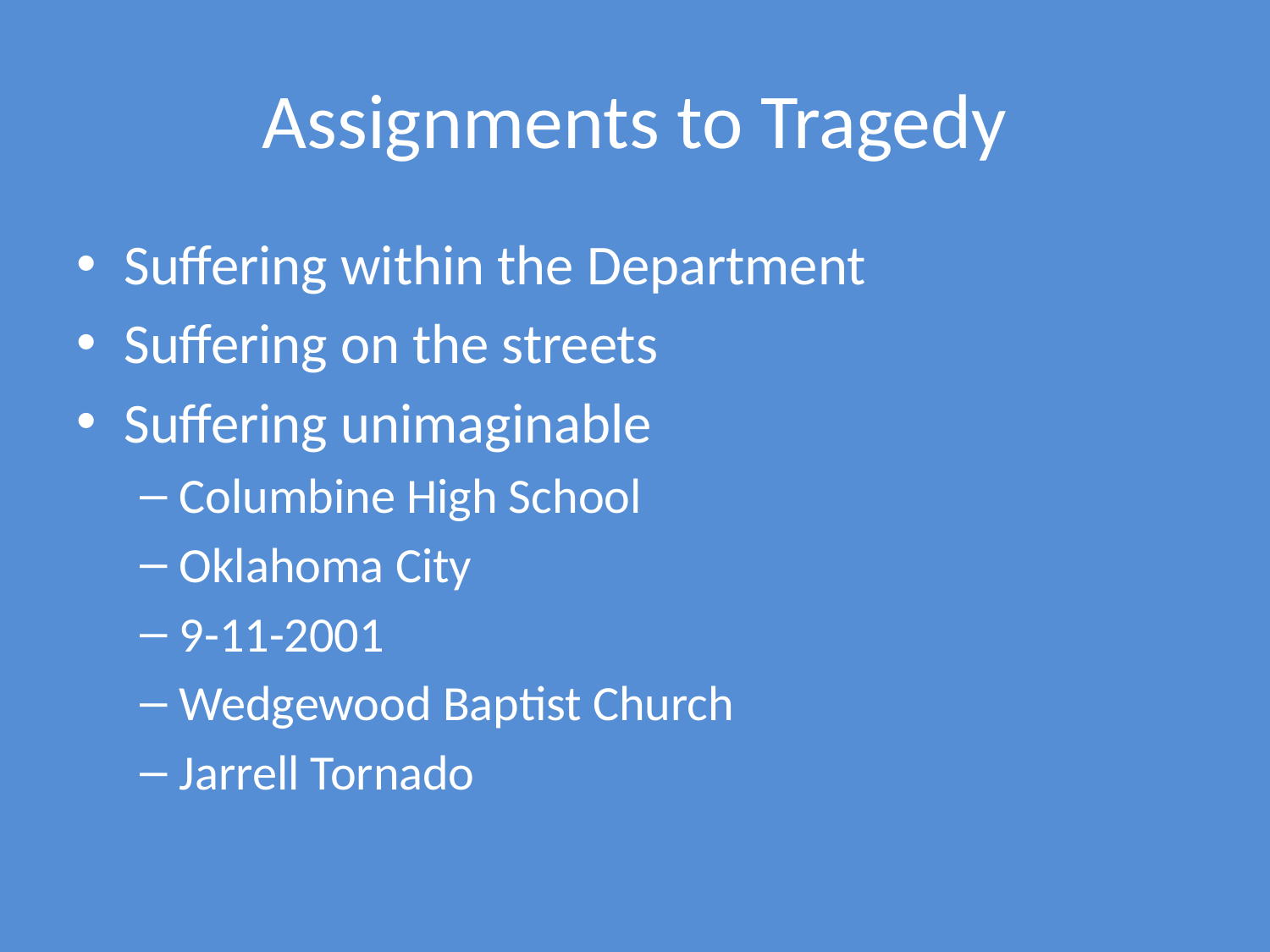

# Assignments to Tragedy
Suffering within the Department
Suffering on the streets
Suffering unimaginable
Columbine High School
Oklahoma City
9-11-2001
Wedgewood Baptist Church
Jarrell Tornado